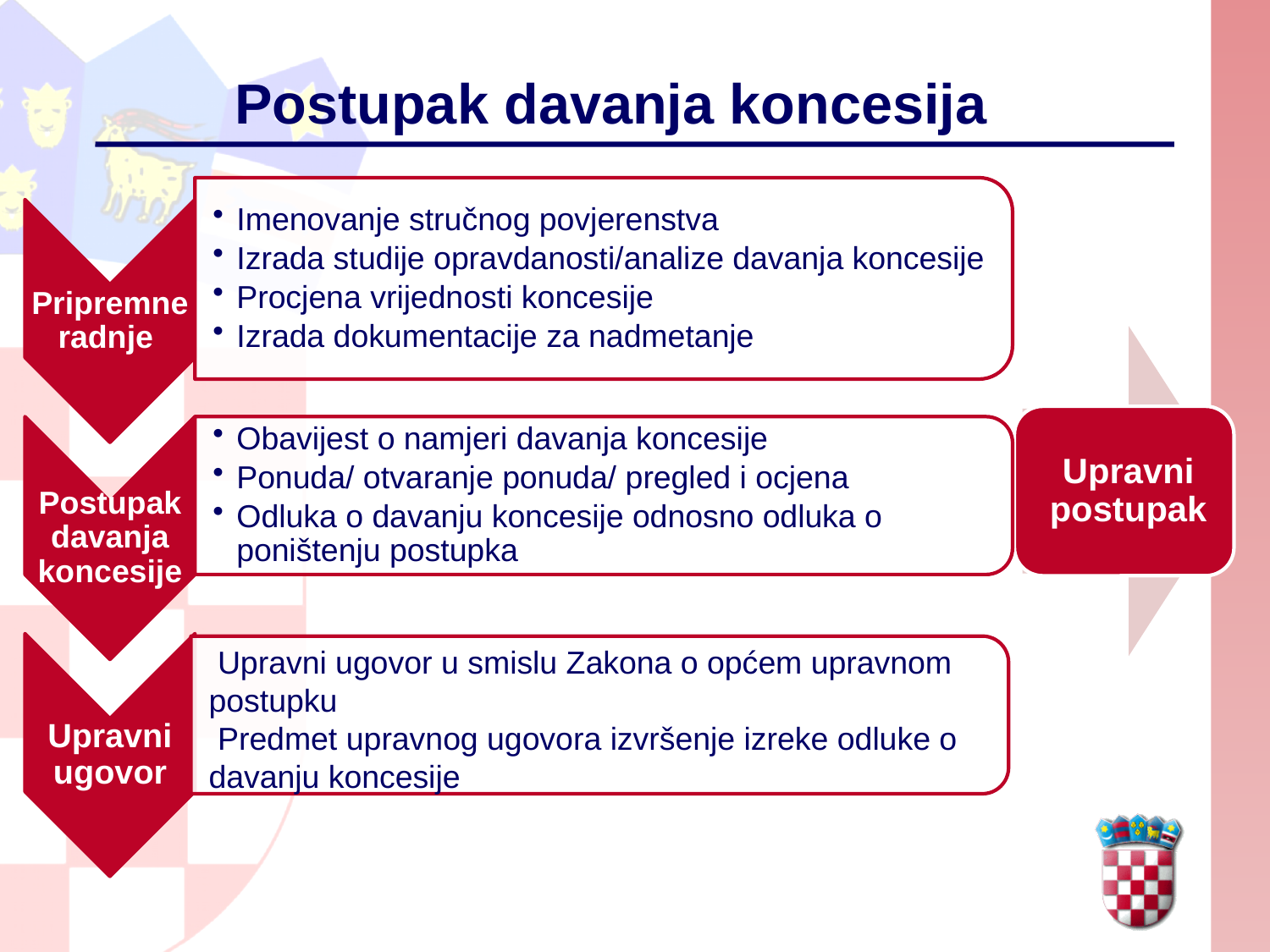

Postupak davanja koncesija
Pripremne radnje
Imenovanje stručnog povjerenstva
Izrada studije opravdanosti/analize davanja koncesije
Procjena vrijednosti koncesije
Izrada dokumentacije za nadmetanje
Postupak davanja koncesije
Obavijest o namjeri davanja koncesije
Ponuda/ otvaranje ponuda/ pregled i ocjena
Odluka o davanju koncesije odnosno odluka o poništenju postupka
Upravni ugovor

 Upravni ugovor u smislu Zakona o općem upravnom   postupku
 Predmet upravnog ugovora izvršenje izreke odluke o davanju koncesije

Upravni postupak